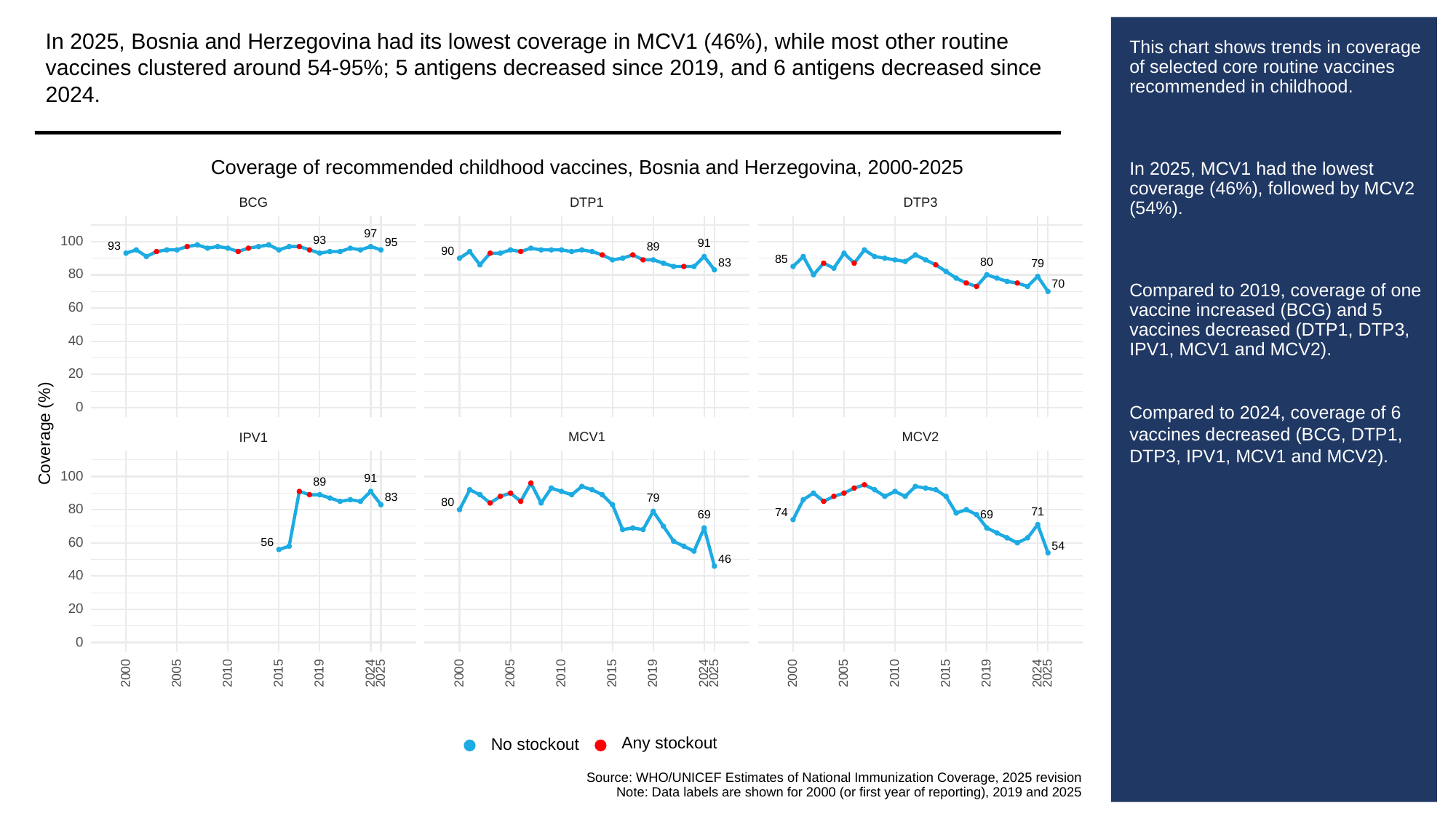

In 2025, Bosnia and Herzegovina had its lowest coverage in MCV1 (46%), while most other routine vaccines clustered around 54-95%; 5 antigens decreased since 2019, and 6 antigens decreased since 2024.
# This chart shows trends in coverage of selected core routine vaccines recommended in childhood.

In 2025, MCV1 had the lowest coverage (46%), followed by MCV2 (54%).

Compared to 2019, coverage of one vaccine increased (BCG) and 5 vaccines decreased (DTP1, DTP3, IPV1, MCV1 and MCV2).

Compared to 2024, coverage of 6 vaccines decreased (BCG, DTP1, DTP3, IPV1, MCV1 and MCV2).

Coverage of recommended childhood vaccines, Bosnia and Herzegovina, 2000-2025
BCG
DTP3
DTP1

97
93
100
95
91

93

89

90

85

80

83

79

80

70

60

40

20

0

Coverage (%)
MCV1
MCV2
IPV1

100
91

89

83

79

80

80

71
74

69
69

60
56

54

46

40

20

0

2000
2005
2010
2015
2019
2024
2025
2000
2005
2010
2015
2019
2024
2025
2000
2005
2010
2015
2019
2024
2025
Any stockout
No stockout

Source: WHO/UNICEF Estimates of National Immunization Coverage, 2025 revision
Note: Data labels are shown for 2000 (or first year of reporting), 2019 and 2025